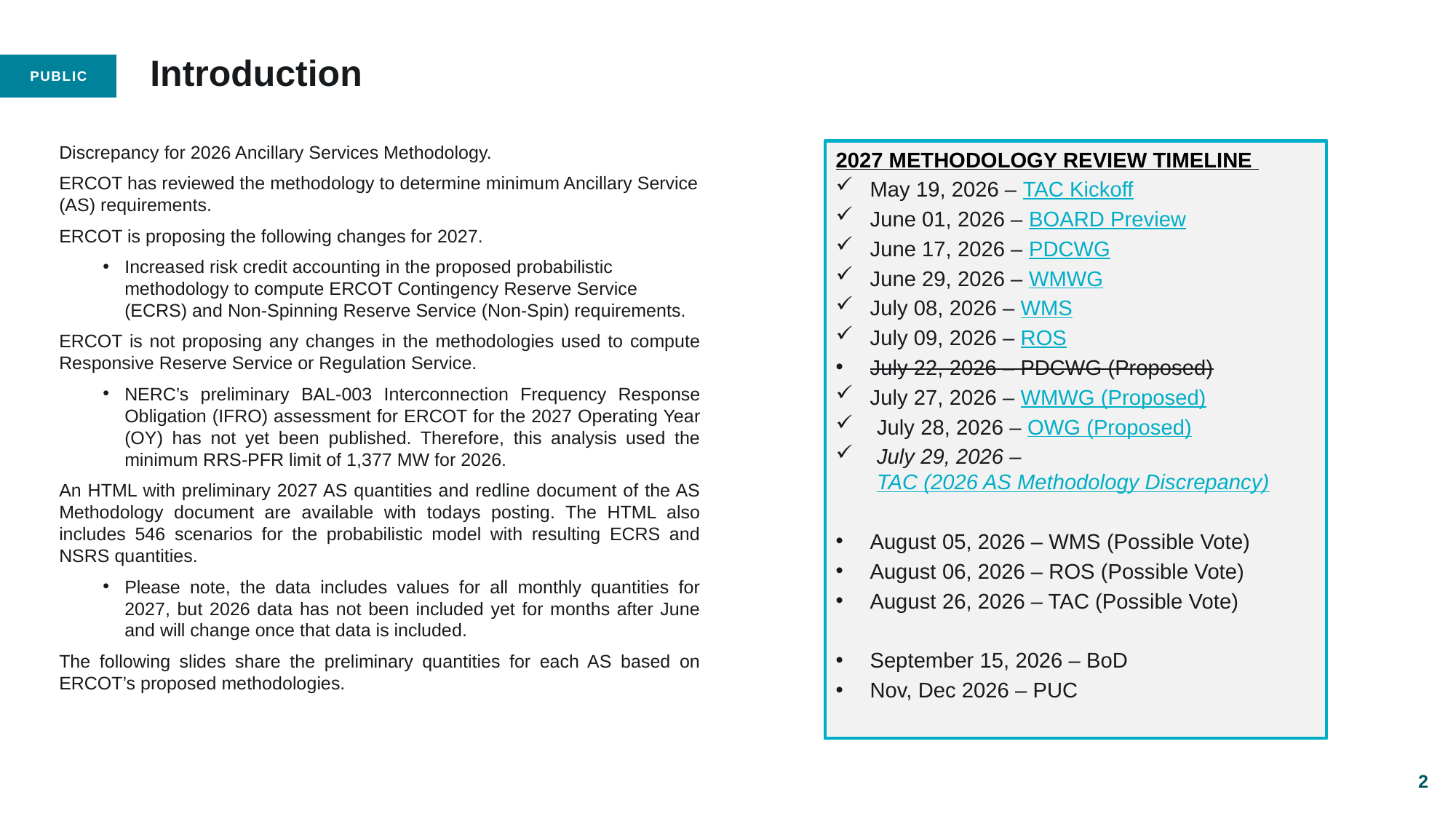

# Introduction
Discrepancy for 2026 Ancillary Services Methodology.
ERCOT has reviewed the methodology to determine minimum Ancillary Service (AS) requirements.
ERCOT is proposing the following changes for 2027.
Increased risk credit accounting in the proposed probabilistic methodology to compute ERCOT Contingency Reserve Service (ECRS) and Non-Spinning Reserve Service (Non-Spin) requirements.
ERCOT is not proposing any changes in the methodologies used to compute Responsive Reserve Service or Regulation Service.
NERC’s preliminary BAL-003 Interconnection Frequency Response Obligation (IFRO) assessment for ERCOT for the 2027 Operating Year (OY) has not yet been published. Therefore, this analysis used the minimum RRS-PFR limit of 1,377 MW for 2026.
An HTML with preliminary 2027 AS quantities and redline document of the AS Methodology document are available with todays posting. The HTML also includes 546 scenarios for the probabilistic model with resulting ECRS and NSRS quantities.
Please note, the data includes values for all monthly quantities for 2027, but 2026 data has not been included yet for months after June and will change once that data is included.
The following slides share the preliminary quantities for each AS based on ERCOT’s proposed methodologies.

2027 Methodology Review Timeline
May 19, 2026 – TAC Kickoff
June 01, 2026 – BOARD Preview
June 17, 2026 – PDCWG
June 29, 2026 – WMWG
July 08, 2026 – WMS
July 09, 2026 – ROS
July 22, 2026 – PDCWG (Proposed)
July 27, 2026 – WMWG (Proposed)
July 28, 2026 – OWG (Proposed)
July 29, 2026 – TAC (2026 AS Methodology Discrepancy)

August 05, 2026 – WMS (Possible Vote)
August 06, 2026 – ROS (Possible Vote)
August 26, 2026 – TAC (Possible Vote)

September 15, 2026 – BoD
Nov, Dec 2026 – PUC

2